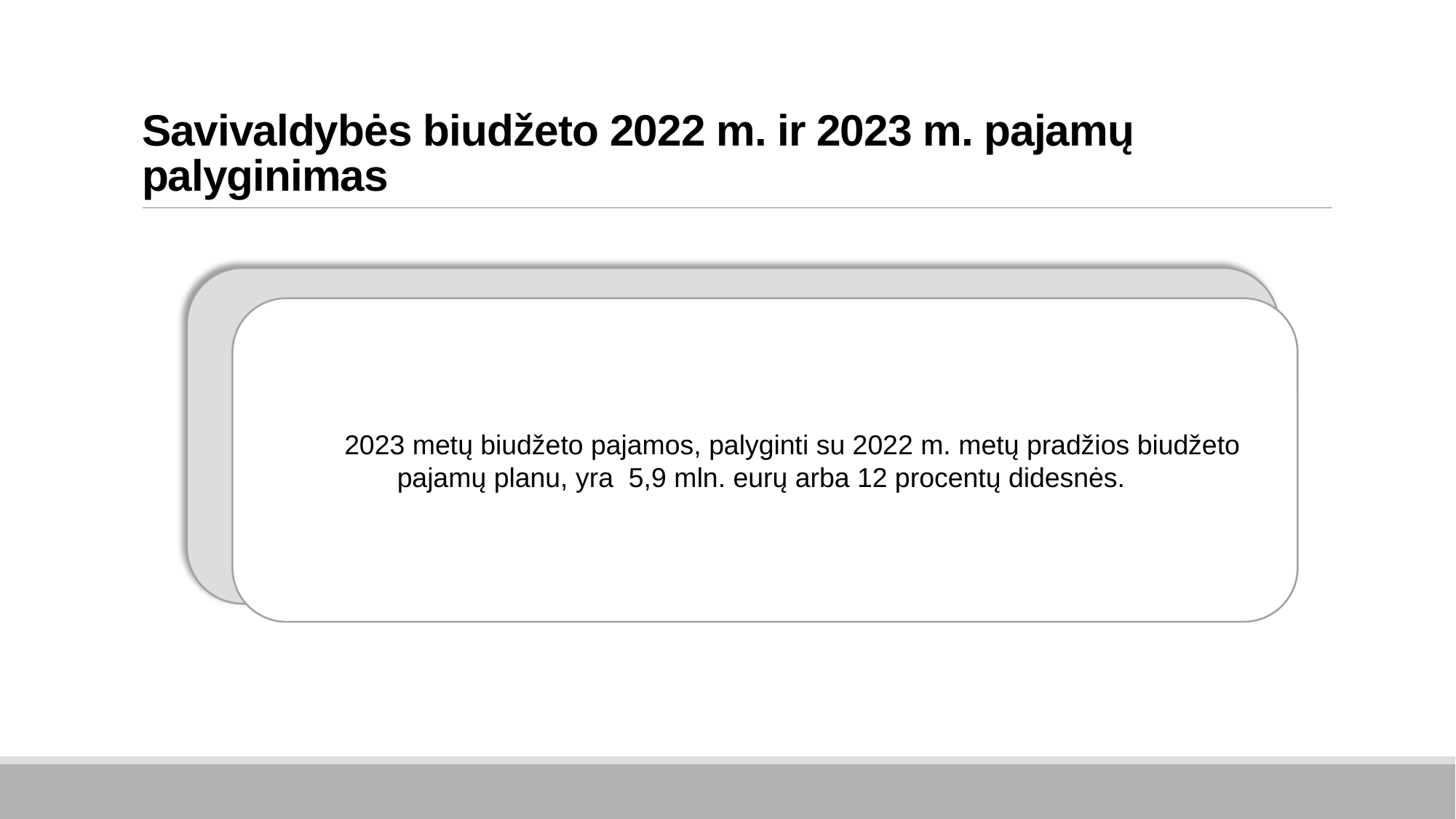

# Savivaldybės biudžeto 2022 m. ir 2023 m. pajamų palyginimas

2023 metų biudžeto pajamos, palyginti su 2022 m. metų pradžios biudžeto pajamų planu, yra  5,9 mln. eurų arba 12 procentų didesnės.